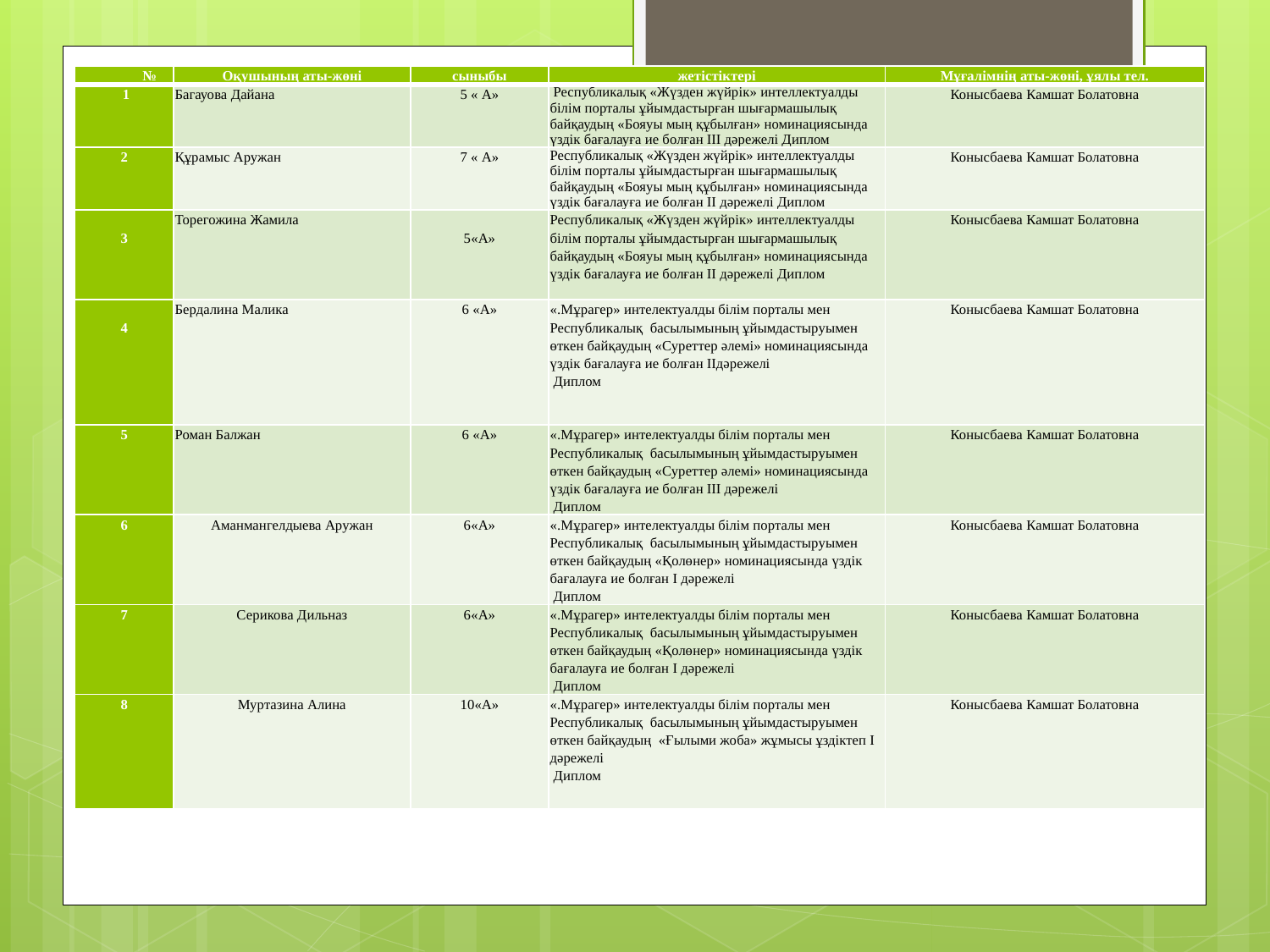

| № | Оқушының аты-жөні | сыныбы | жетістіктері | Мұғалімнің аты-жөні, ұялы тел. |
| --- | --- | --- | --- | --- |
| 1 | Багауова Дайана | 5 « А» | Республикалық «Жүзден жүйрік» интеллектуалды білім порталы ұйымдастырған шығармашылық байқаудың «Бояуы мың құбылған» номинациясында үздік бағалауға ие болған III дәрежелі Диплом | Конысбаева Камшат Болатовна |
| 2 | Құрамыс Аружан | 7 « А» | Республикалық «Жүзден жүйрік» интеллектуалды білім порталы ұйымдастырған шығармашылық байқаудың «Бояуы мың құбылған» номинациясында үздік бағалауға ие болған II дәрежелі Диплом | Конысбаева Камшат Болатовна |
| 3 | Торегожина Жамила | 5«А» | Республикалық «Жүзден жүйрік» интеллектуалды білім порталы ұйымдастырған шығармашылық байқаудың «Бояуы мың құбылған» номинациясында үздік бағалауға ие болған II дәрежелі Диплом | Конысбаева Камшат Болатовна |
| 4 | Бердалина Малика | 6 «А» | «.Мұрагер» интелектуалды білім порталы мен Республикалық басылымының ұйымдастыруымен өткен байқаудың «Суреттер әлемі» номинациясында үздік бағалауға ие болған IIдәрежелі Диплом | Конысбаева Камшат Болатовна |
| 5 | Роман Балжан | 6 «А» | «.Мұрагер» интелектуалды білім порталы мен Республикалық басылымының ұйымдастыруымен өткен байқаудың «Суреттер әлемі» номинациясында үздік бағалауға ие болған III дәрежелі Диплом | Конысбаева Камшат Болатовна |
| 6 | Аманмангелдыева Аружан | 6«А» | «.Мұрагер» интелектуалды білім порталы мен Республикалық басылымының ұйымдастыруымен өткен байқаудың «Қолөнер» номинациясында үздік бағалауға ие болған I дәрежелі Диплом | Конысбаева Камшат Болатовна |
| 7 | Серикова Дильназ | 6«А» | «.Мұрагер» интелектуалды білім порталы мен Республикалық басылымының ұйымдастыруымен өткен байқаудың «Қолөнер» номинациясында үздік бағалауға ие болған I дәрежелі Диплом | Конысбаева Камшат Болатовна |
| 8 | Муртазина Алина | 10«А» | «.Мұрагер» интелектуалды білім порталы мен Республикалық басылымының ұйымдастыруымен өткен байқаудың «Ғылыми жоба» жұмысы ұздіктеп I дәрежелі Диплом | Конысбаева Камшат Болатовна |